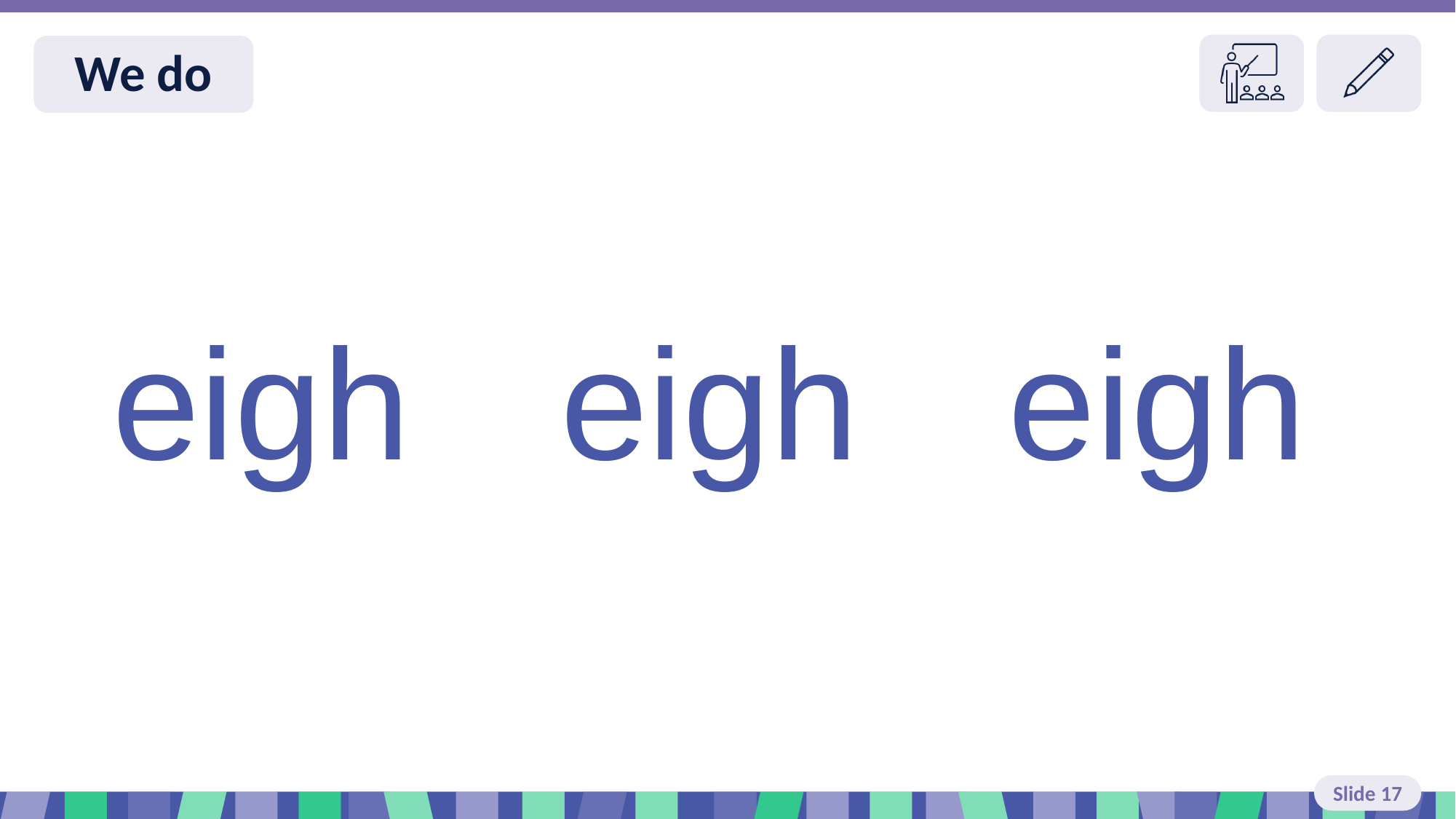

Slide 17 I do
 eigh
 eigh
 eigh